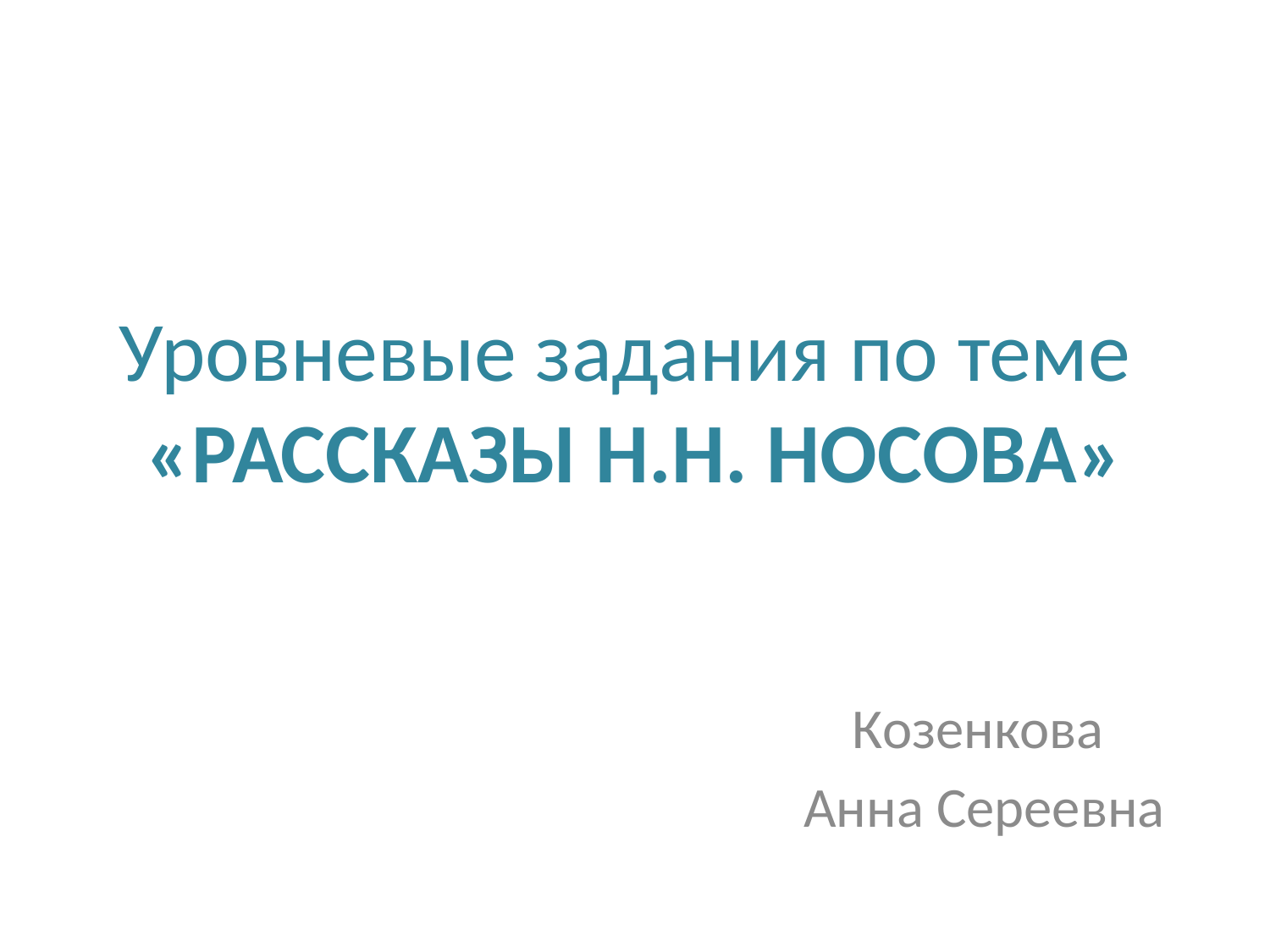

# Уровневые задания по теме «РАССКАЗЫ Н.Н. НОСОВА»
Козенкова
Анна Сереевна